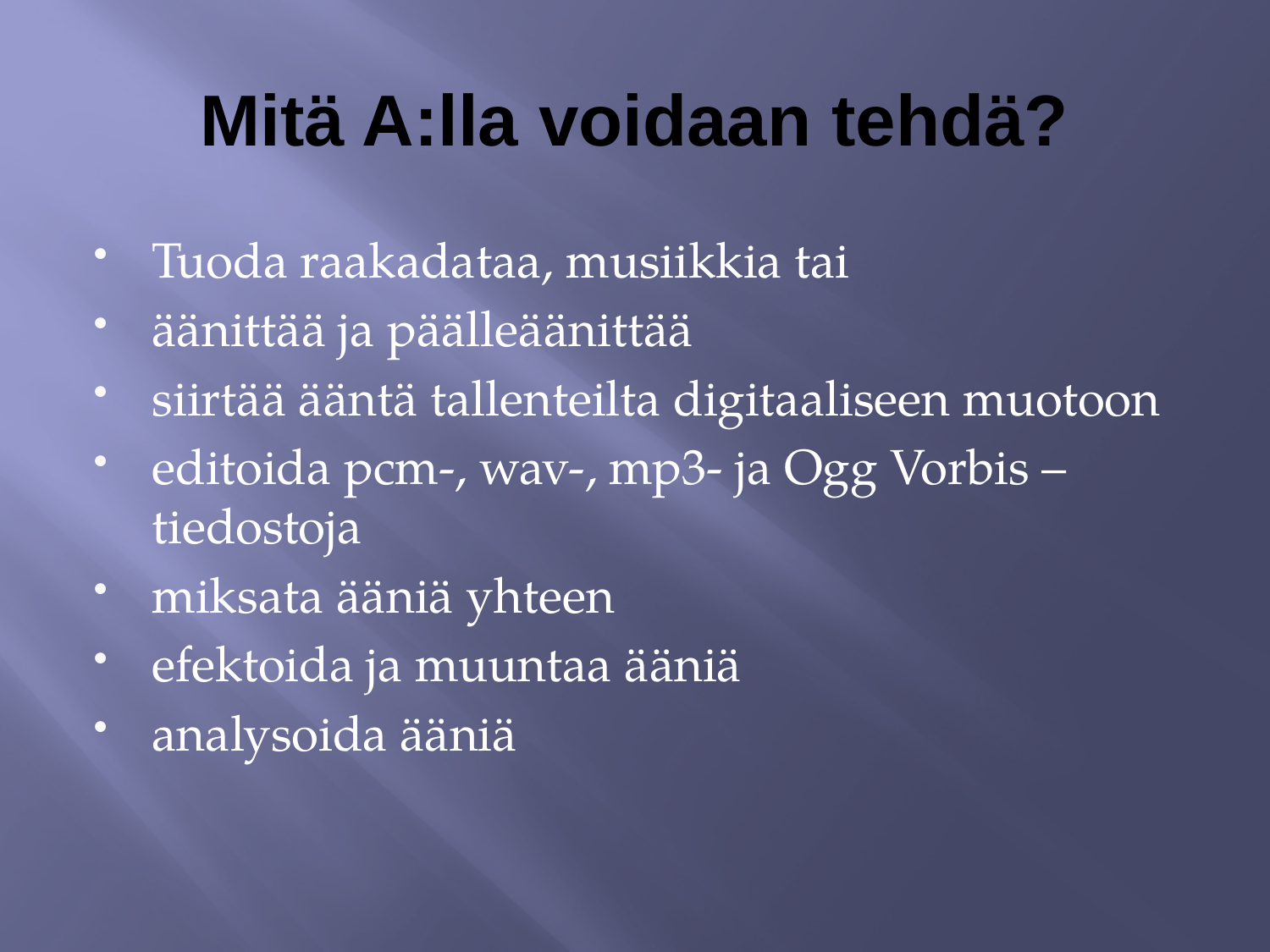

# Mitä A:lla voidaan tehdä?
Tuoda raakadataa, musiikkia tai
äänittää ja päälleäänittää
siirtää ääntä tallenteilta digitaaliseen muotoon
editoida pcm-, wav-, mp3- ja Ogg Vorbis –tiedostoja
miksata ääniä yhteen
efektoida ja muuntaa ääniä
analysoida ääniä